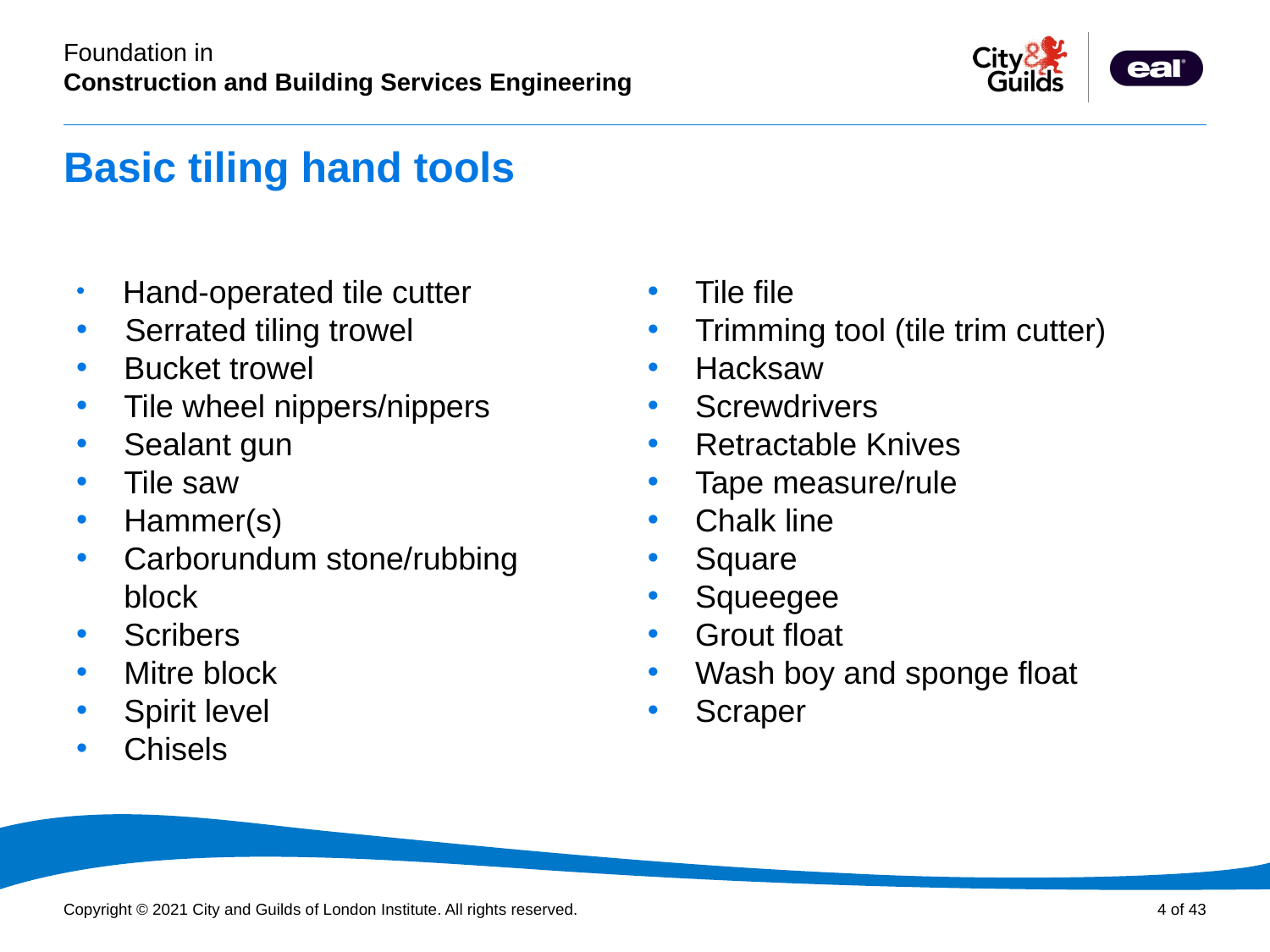

# Basic tiling hand tools
 Hand-operated tile cutter
 Serrated tiling trowel
Bucket trowel
Tile wheel nippers/nippers
Sealant gun
Tile saw
Hammer(s)
Carborundum stone/rubbing block
Scribers
Mitre block
Spirit level
Chisels
Tile file
Trimming tool (tile trim cutter)
Hacksaw
Screwdrivers
Retractable Knives
Tape measure/rule
Chalk line
Square
Squeegee
Grout float
Wash boy and sponge float
Scraper